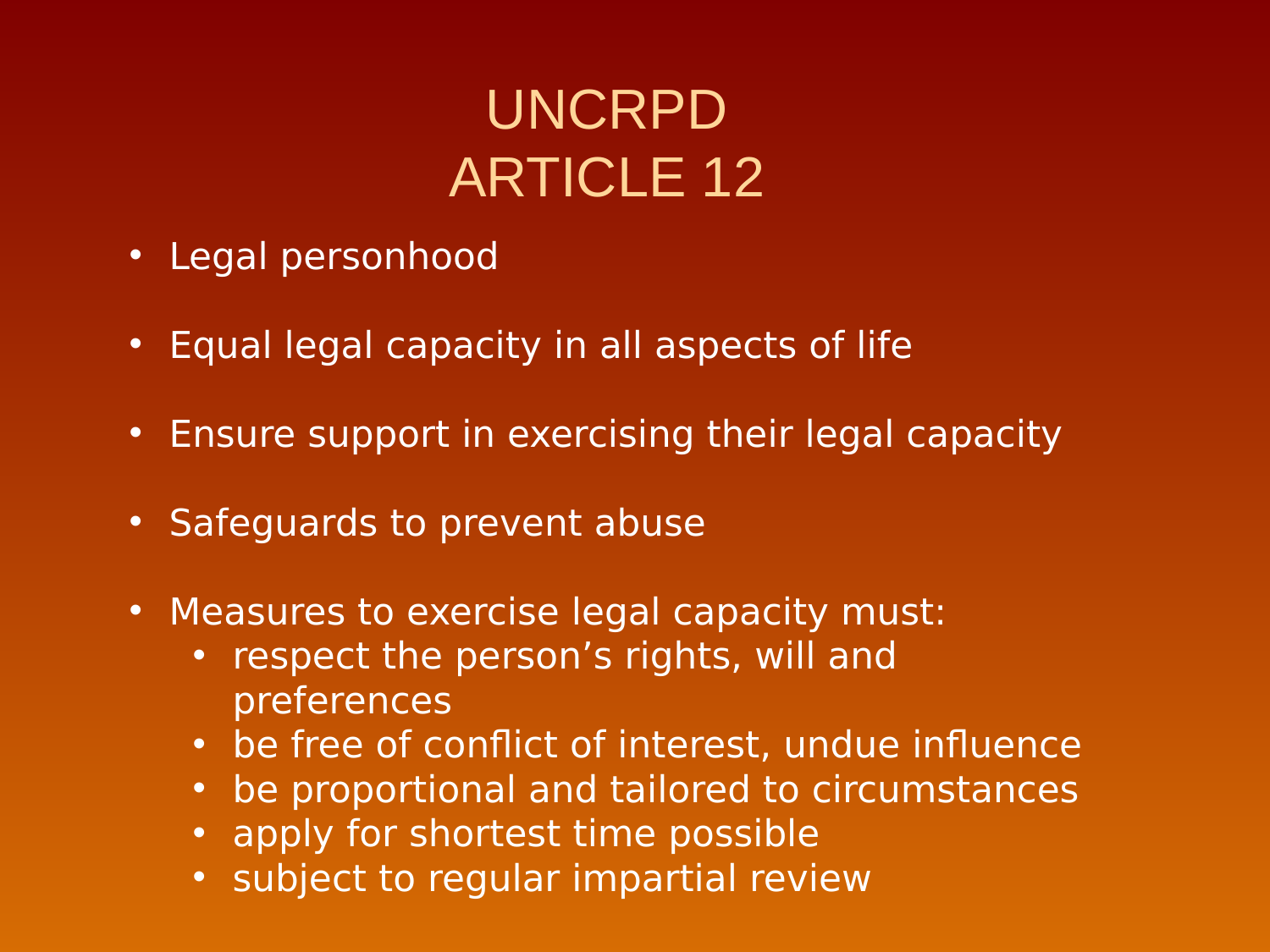

UNCRPD
ARTICLE 12
Legal personhood

Equal legal capacity in all aspects of life

Ensure support in exercising their legal capacity

Safeguards to prevent abuse

Measures to exercise legal capacity must:
respect the person’s rights, will and preferences
be free of conflict of interest, undue influence
be proportional and tailored to circumstances
apply for shortest time possible
subject to regular impartial review